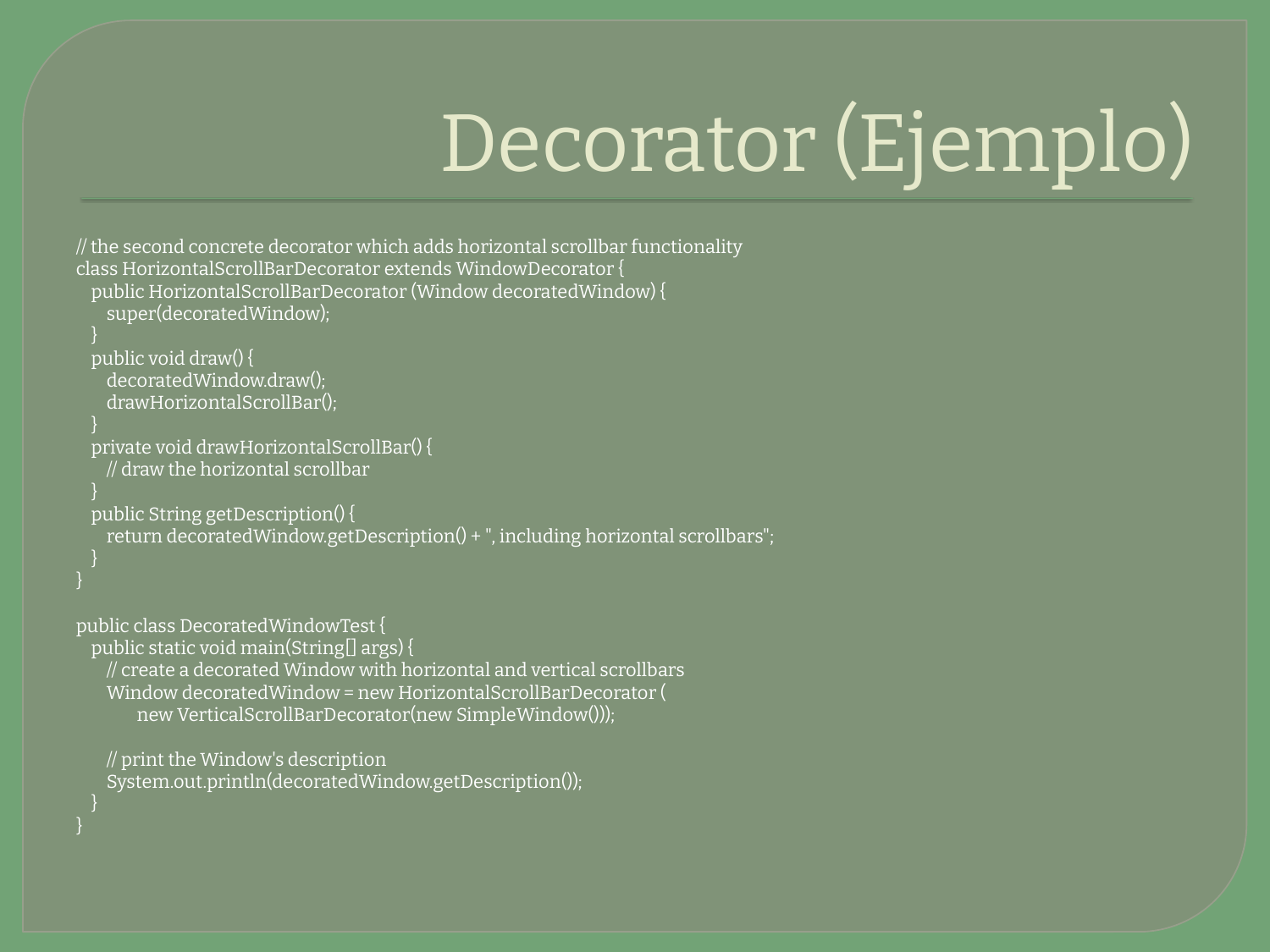

# Decorator (Ejemplo)
// the second concrete decorator which adds horizontal scrollbar functionality
class HorizontalScrollBarDecorator extends WindowDecorator {
    public HorizontalScrollBarDecorator (Window decoratedWindow) {
        super(decoratedWindow);
    }
    public void draw() {
        decoratedWindow.draw();
        drawHorizontalScrollBar();
    }
    private void drawHorizontalScrollBar() {
        // draw the horizontal scrollbar
    }
    public String getDescription() {
        return decoratedWindow.getDescription() + ", including horizontal scrollbars";
    }
}

public class DecoratedWindowTest {
    public static void main(String[] args) {
        // create a decorated Window with horizontal and vertical scrollbars
        Window decoratedWindow = new HorizontalScrollBarDecorator (
                new VerticalScrollBarDecorator(new SimpleWindow()));

        // print the Window's description
        System.out.println(decoratedWindow.getDescription());
    }
}